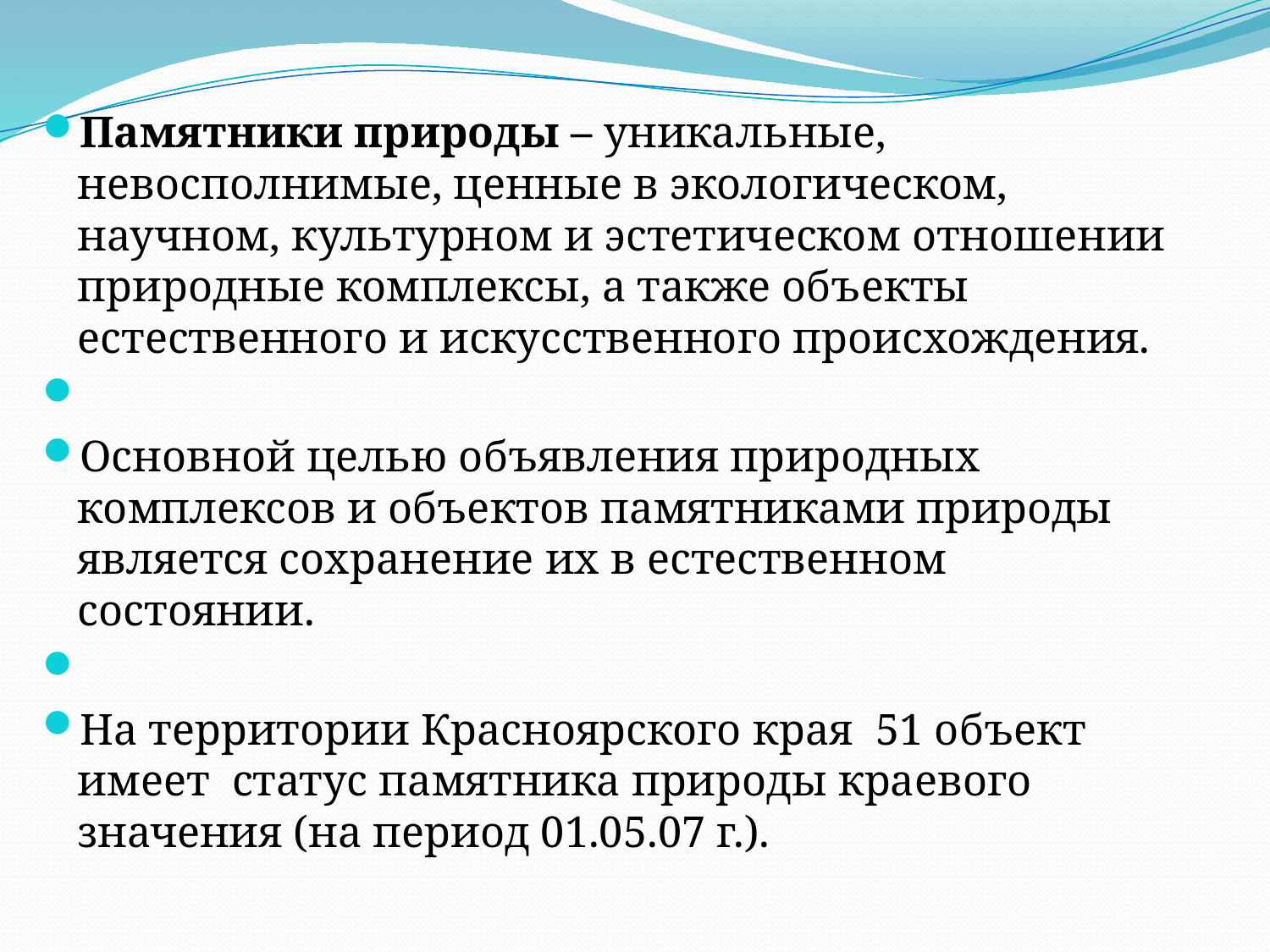

Памятники природы – уникальные, невосполнимые, ценные в экологическом, научном, культурном и эстетическом отношении природные комплексы, а также объекты естественного и искусственного происхождения.

Основной целью объявления природных комплексов и объектов памятниками природы является сохранение их в естественном состоянии.

На территории Красноярского края  51 объект имеет  статус памятника природы краевого значения (на период 01.05.07 г.).